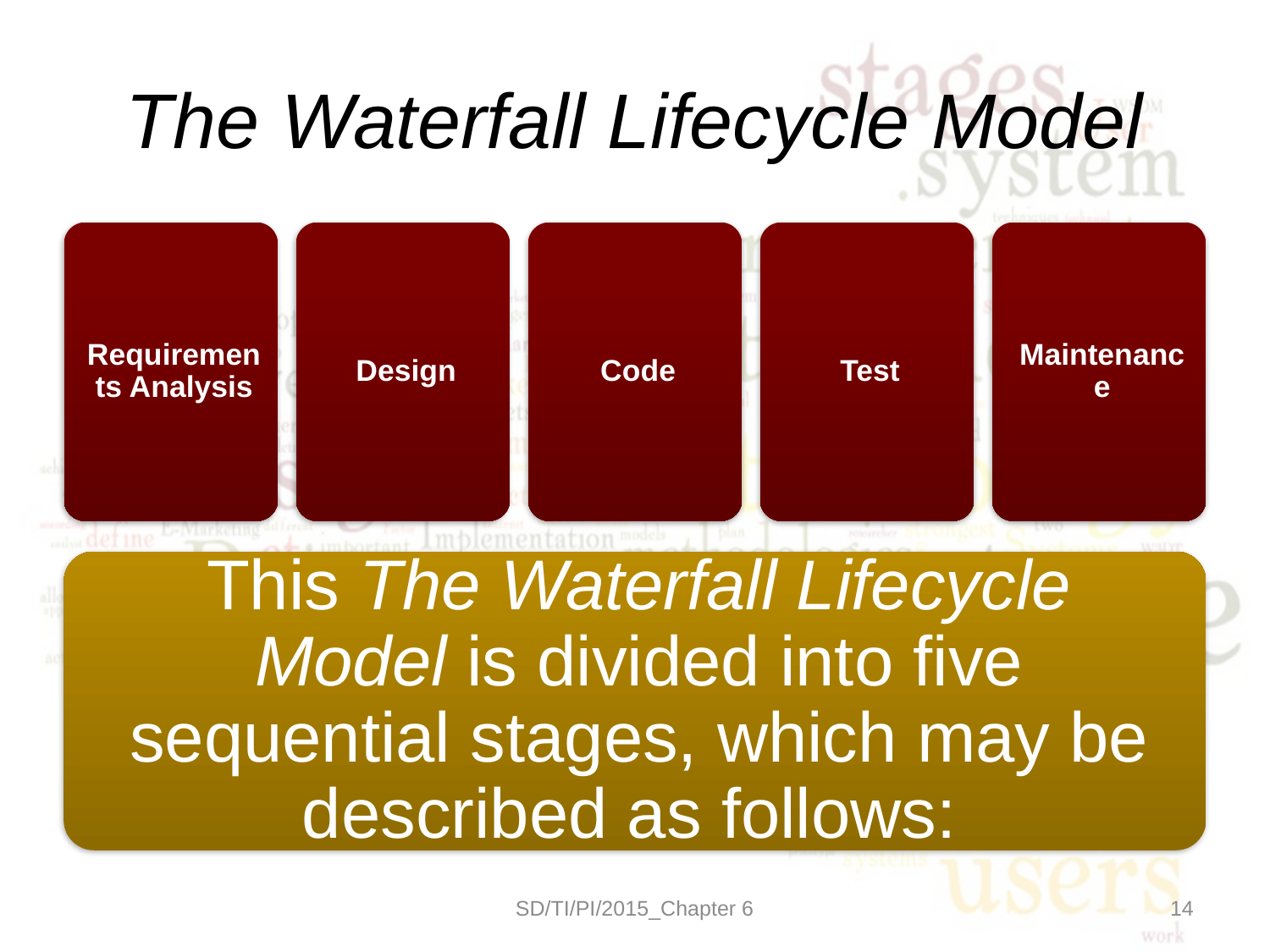

# The Waterfall Lifecycle Model
This The Waterfall Lifecycle Model is divided into five sequential stages, which may be described as follows:
Requirements Analysis
Design
Code
Test
Maintenance
SD/TI/PI/2015_Chapter 6
14